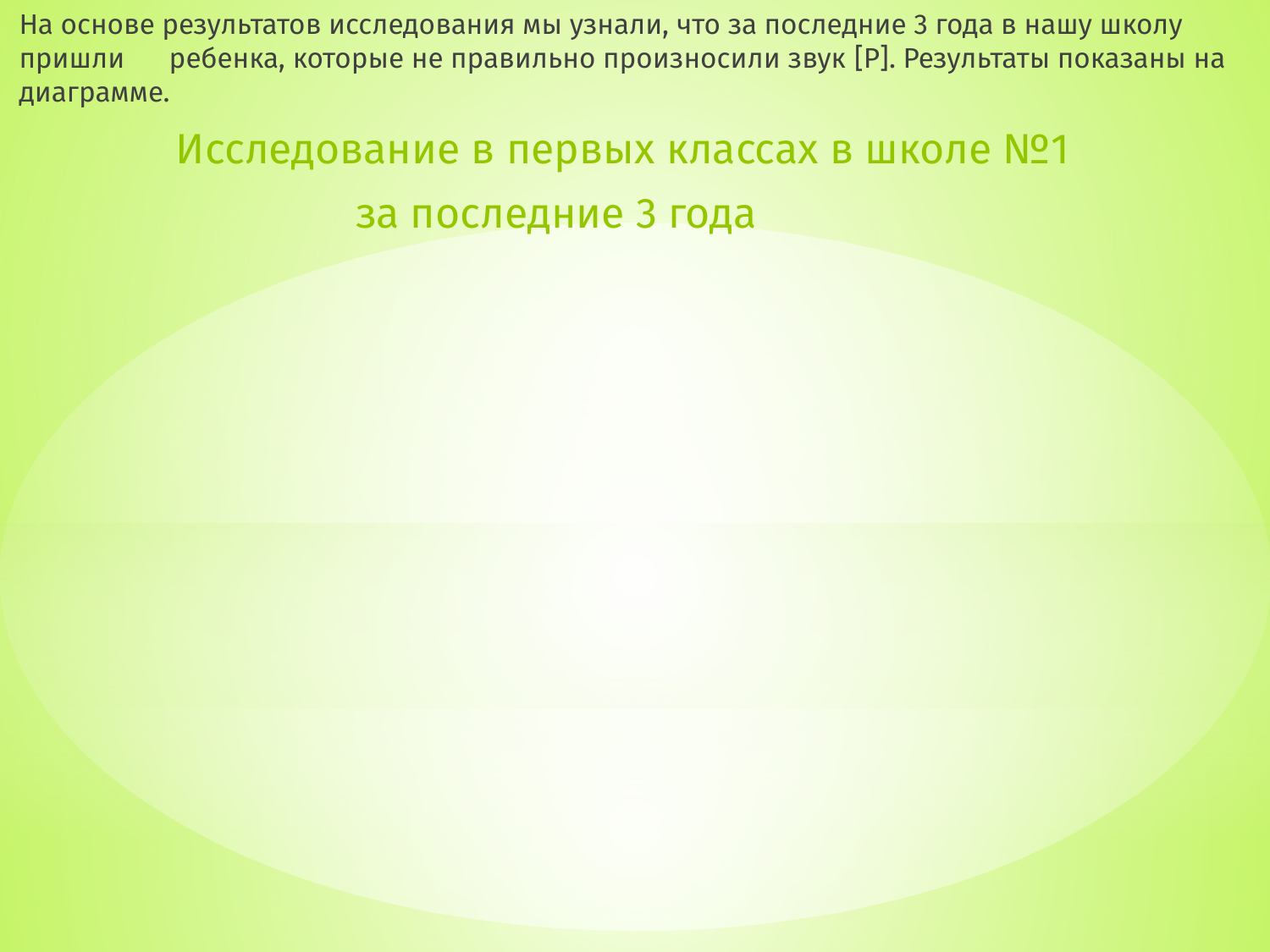

На основе результатов исследования мы узнали, что за последние 3 года в нашу школу пришли      ребенка, которые не правильно произносили звук [P]. Результаты показаны на диаграмме.
              Исследование в первых классах в школе №1
                              за последние 3 года